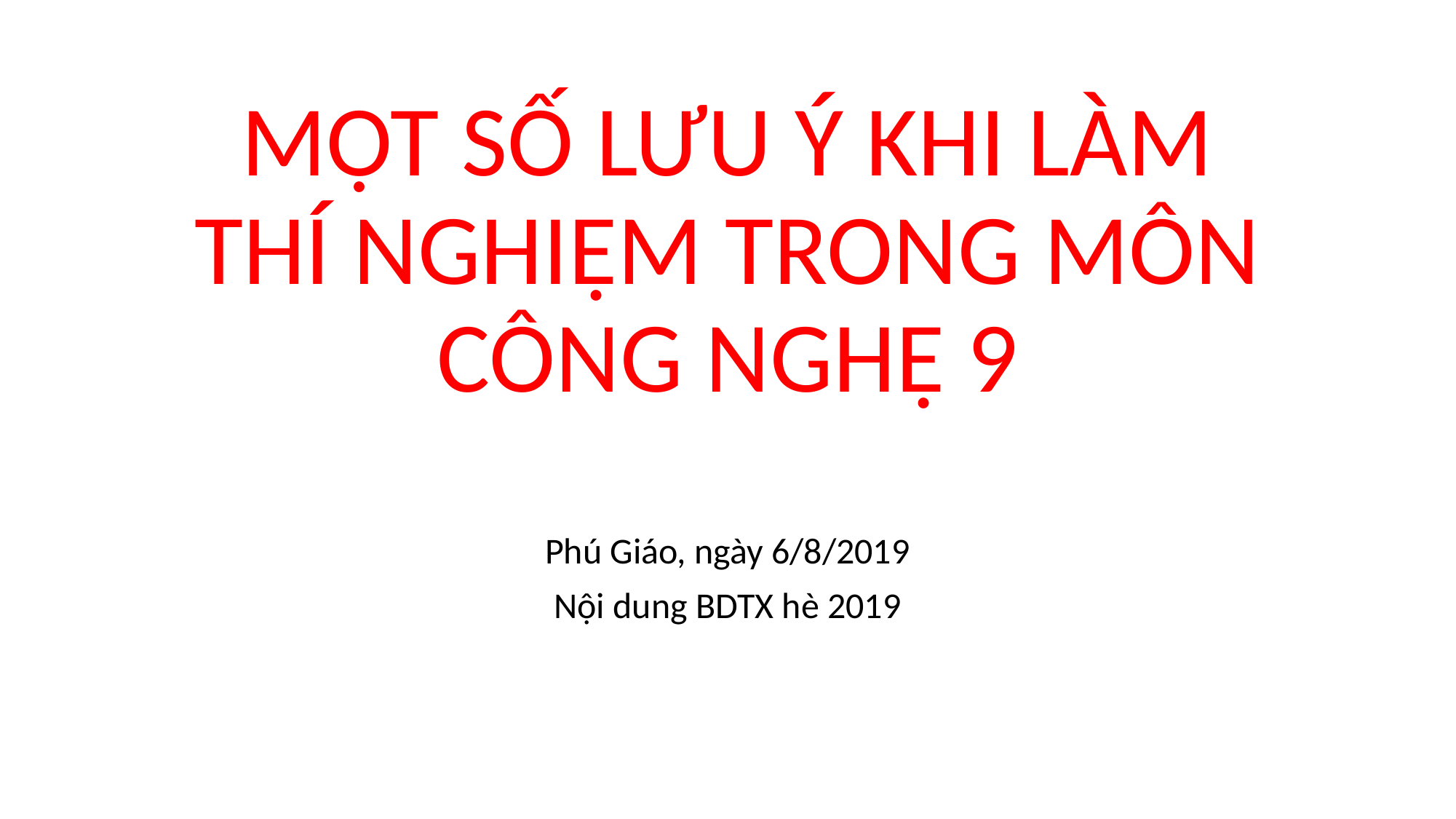

# MỘT SỐ LƯU Ý KHI LÀM THÍ NGHIỆM TRONG MÔN CÔNG NGHỆ 9
Phú Giáo, ngày 6/8/2019
Nội dung BDTX hè 2019